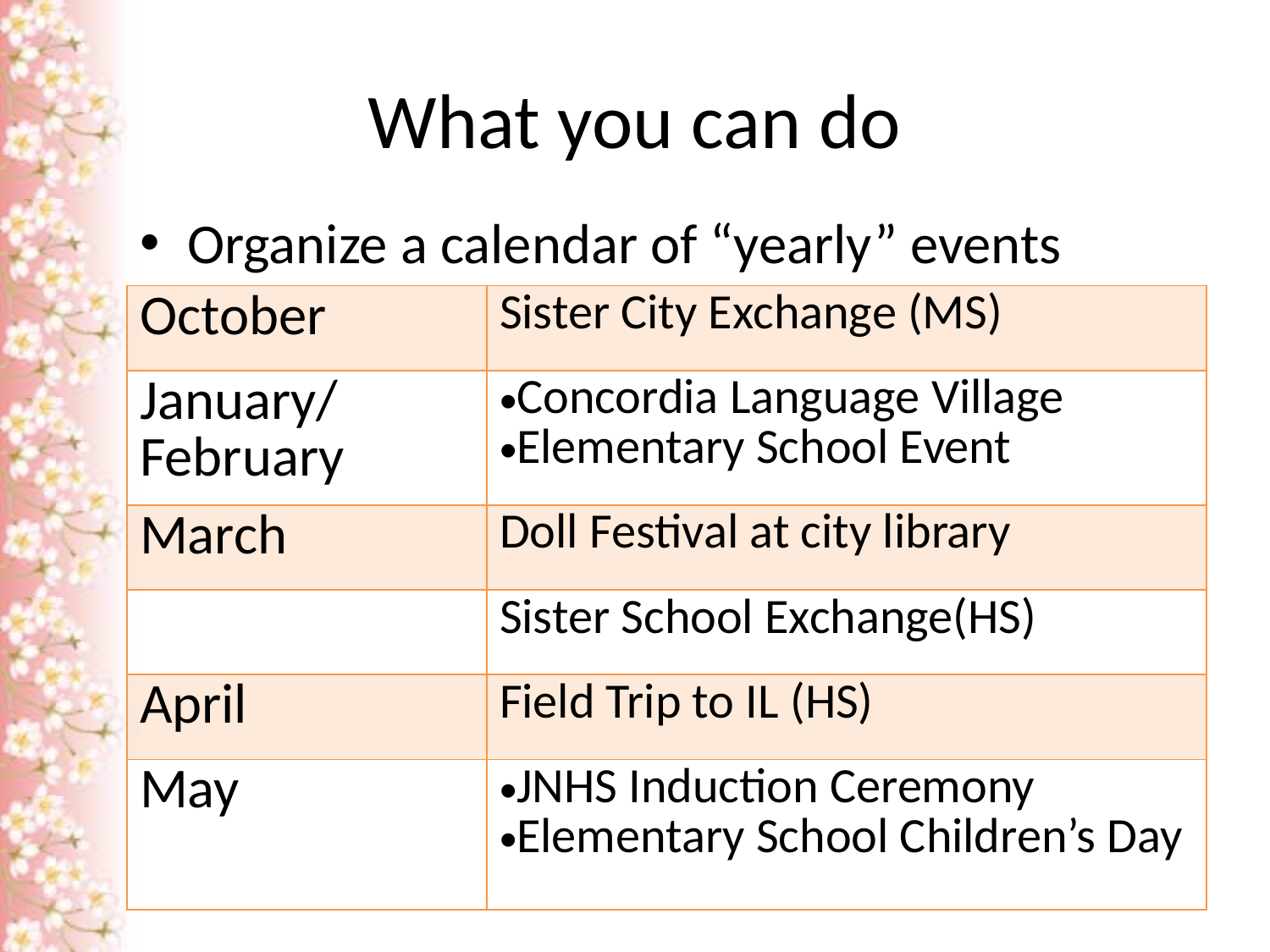

# What you can do
Organize a calendar of “yearly” events
| October | Sister City Exchange (MS) |
| --- | --- |
| January/ February | Concordia Language Village Elementary School Event |
| March | Doll Festival at city library |
|  | Sister School Exchange(HS) |
| April | Field Trip to IL (HS) |
| May | JNHS Induction Ceremony Elementary School Children’s Day |